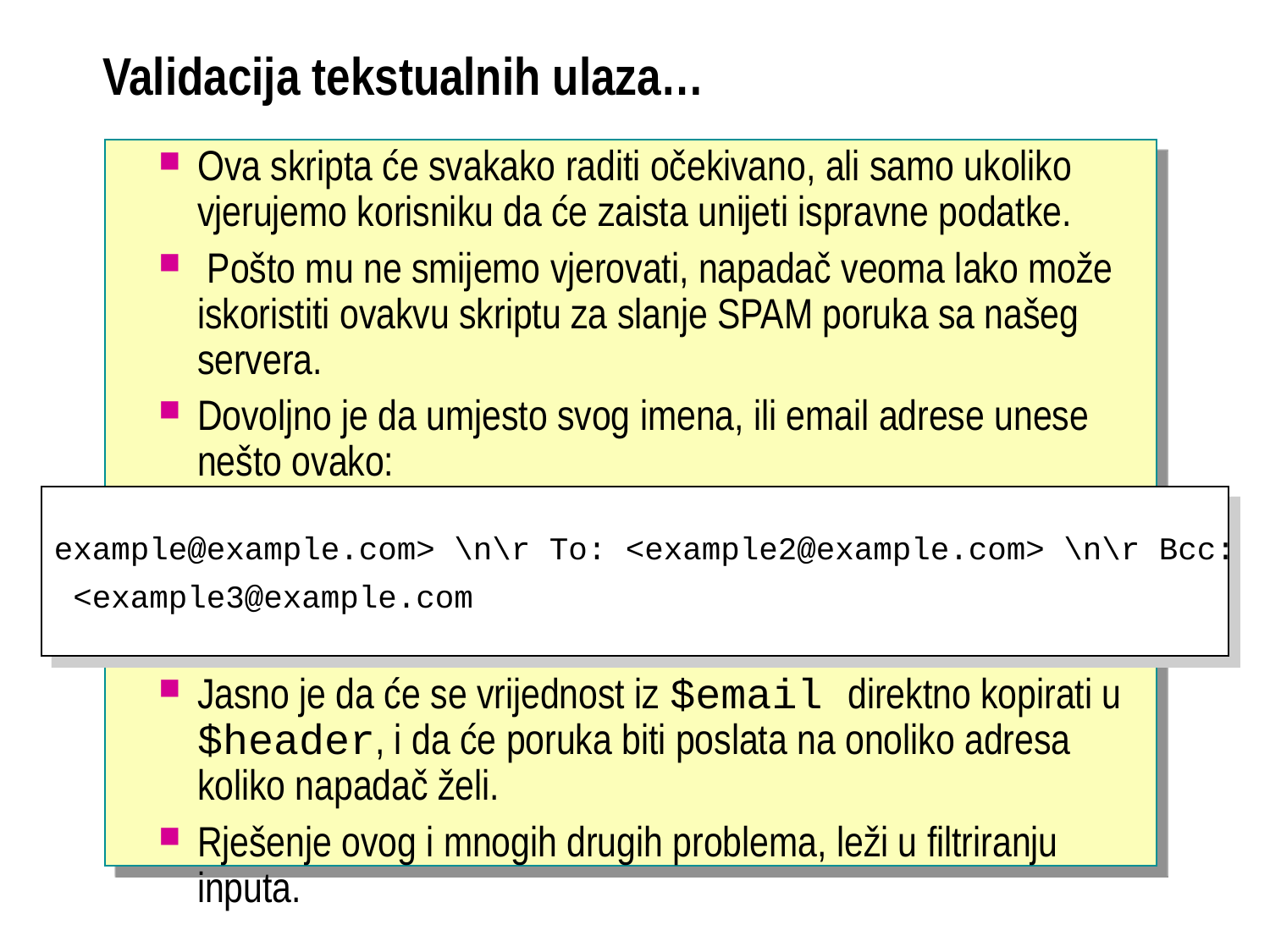

# Validacija tekstualnih ulaza…
Ova skripta će svakako raditi očekivano, ali samo ukoliko vjerujemo korisniku da će zaista unijeti ispravne podatke.
 Pošto mu ne smijemo vjerovati, napadač veoma lako može iskoristiti ovakvu skriptu za slanje SPAM poruka sa našeg servera.
Dovoljno je da umjesto svog imena, ili email adrese unese nešto ovako:

Jasno je da će se vrijednost iz $email direktno kopirati u $header, i da će poruka biti poslata na onoliko adresa koliko napadač želi.
Rješenje ovog i mnogih drugih problema, leži u filtriranju inputa.

example@example.com> \n\r To: <example2@example.com> \n\r Bcc:
 <example3@example.com